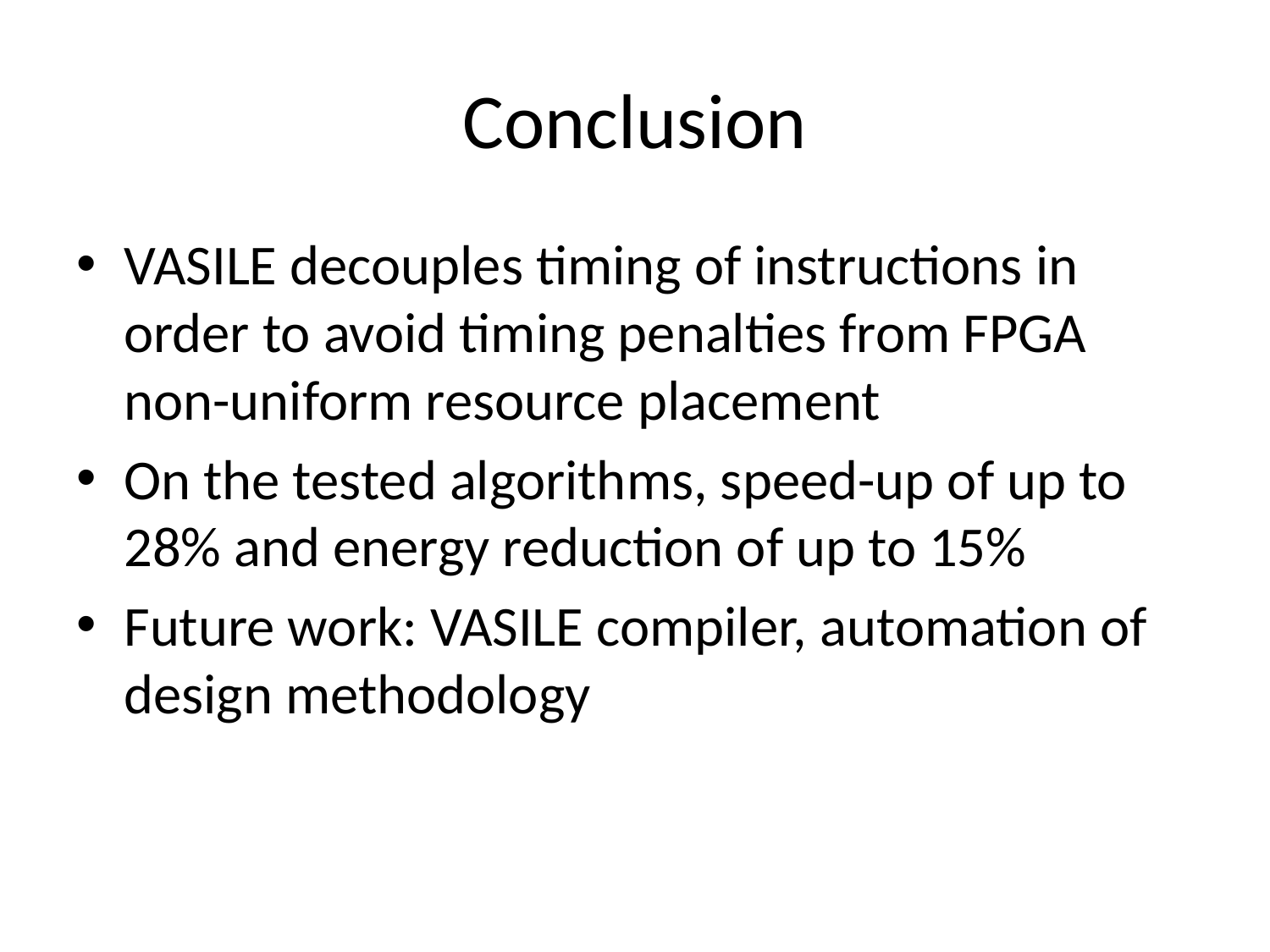

# Conclusion
VASILE decouples timing of instructions in order to avoid timing penalties from FPGA non-uniform resource placement
On the tested algorithms, speed-up of up to 28% and energy reduction of up to 15%
Future work: VASILE compiler, automation of design methodology